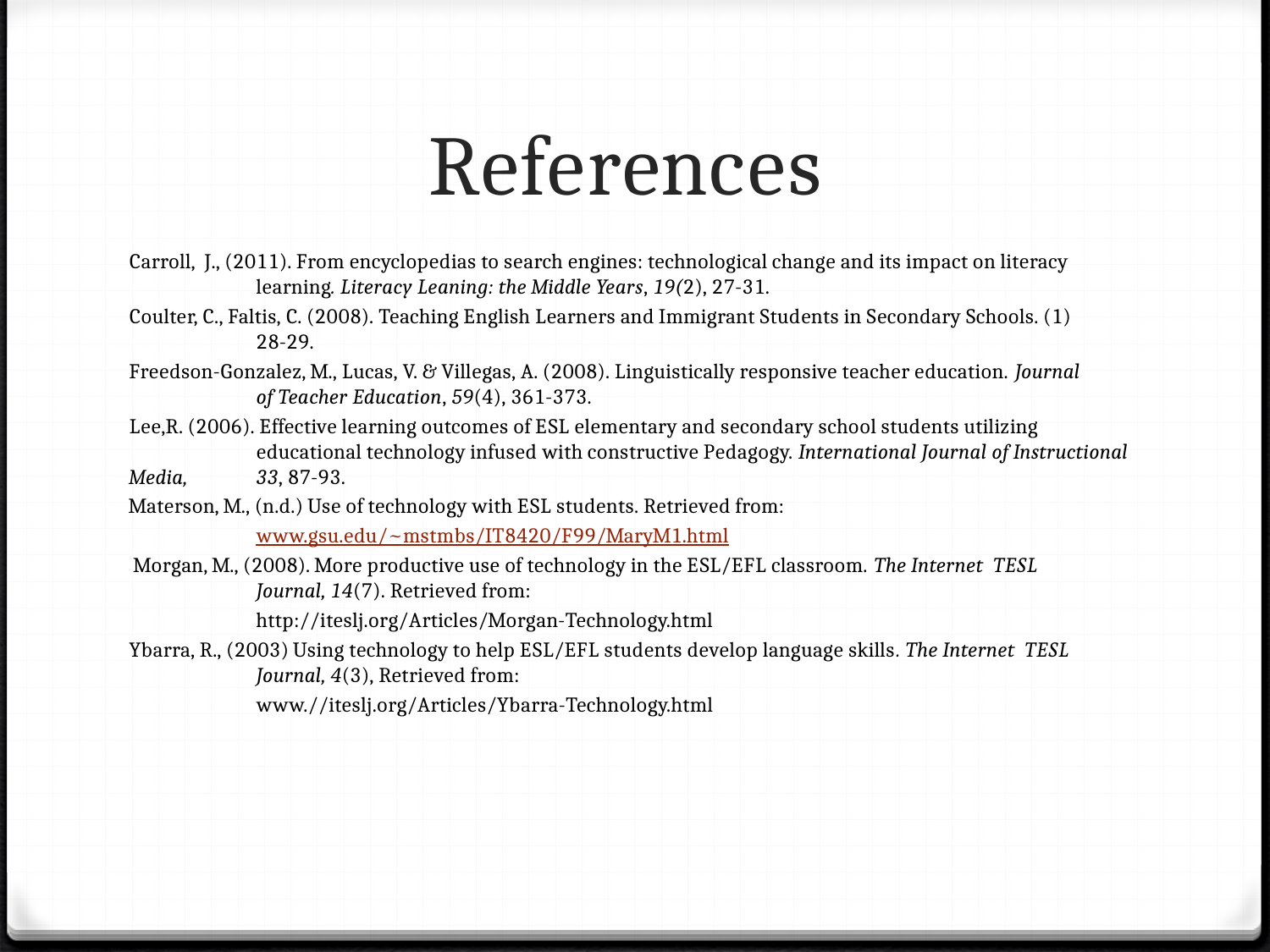

# References

Carroll,  J., (2011). From encyclopedias to search engines: technological change and its impact on literacy 	learning. Literacy Leaning: the Middle Years, 19(2), 27-31.
Coulter, C., Faltis, C. (2008). Teaching English Learners and Immigrant Students in Secondary Schools. (1) 	28-29.
Freedson-Gonzalez, M., Lucas, V. & Villegas, A. (2008). Linguistically responsive teacher education. Journal 	of Teacher Education, 59(4), 361-373.
Lee,R. (2006). Effective learning outcomes of ESL elementary and secondary school students utilizing 	educational technology infused with constructive Pedagogy. International Journal of Instructional Media, 	33, 87-93.
Materson, M., (n.d.) Use of technology with ESL students. Retrieved from:
 	www.gsu.edu/~mstmbs/IT8420/F99/MaryM1.html
 Morgan, M., (2008). More productive use of technology in the ESL/EFL classroom. The Internet  TESL   	Journal, 14(7). Retrieved from:
	http://iteslj.org/Articles/Morgan-Technology.html
Ybarra, R., (2003) Using technology to help ESL/EFL students develop language skills. The Internet  TESL 	Journal, 4(3), Retrieved from:
	www.//iteslj.org/Articles/Ybarra-Technology.html